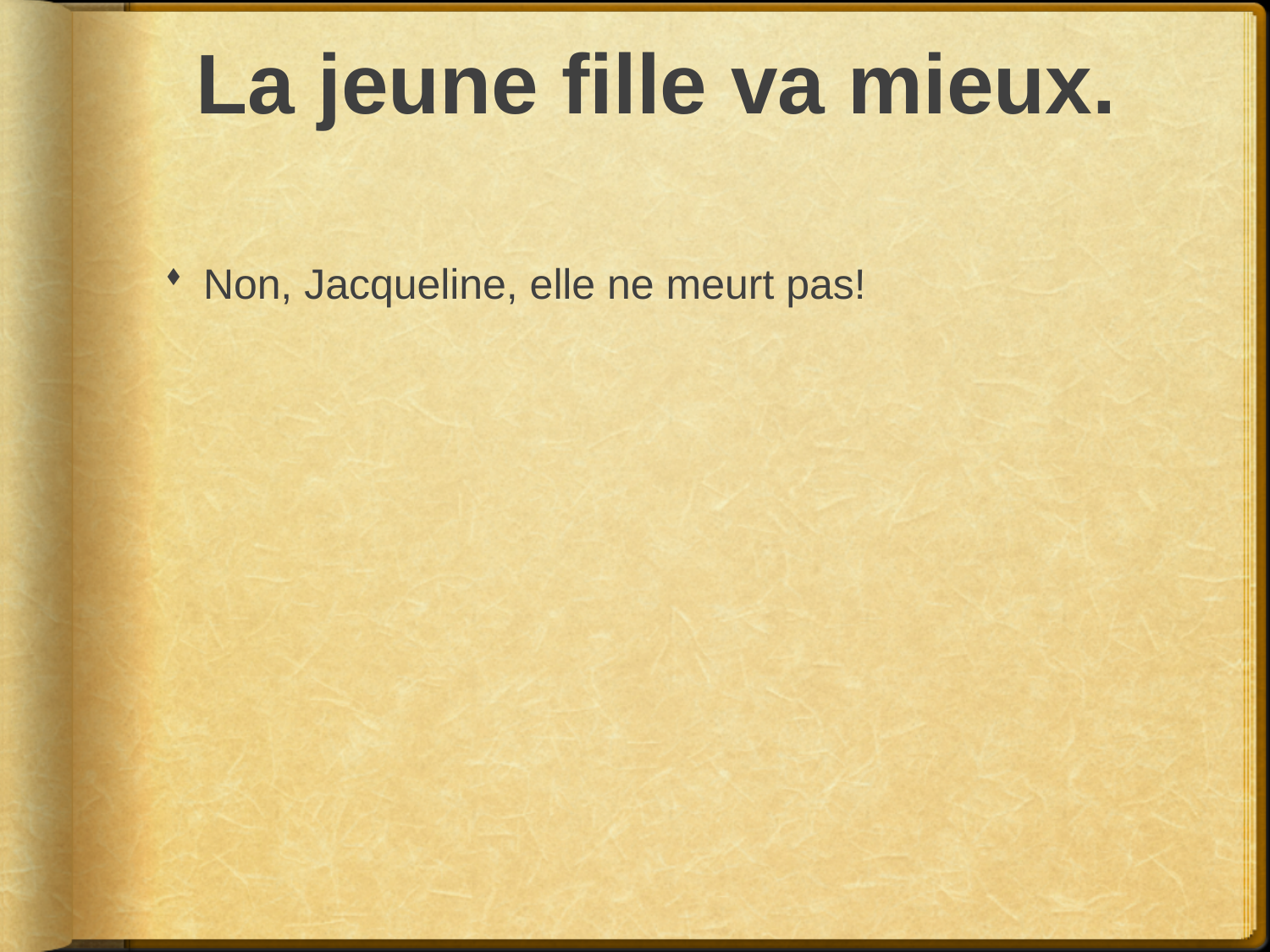

# La jeune fille va mieux.
Non, Jacqueline, elle ne meurt pas!